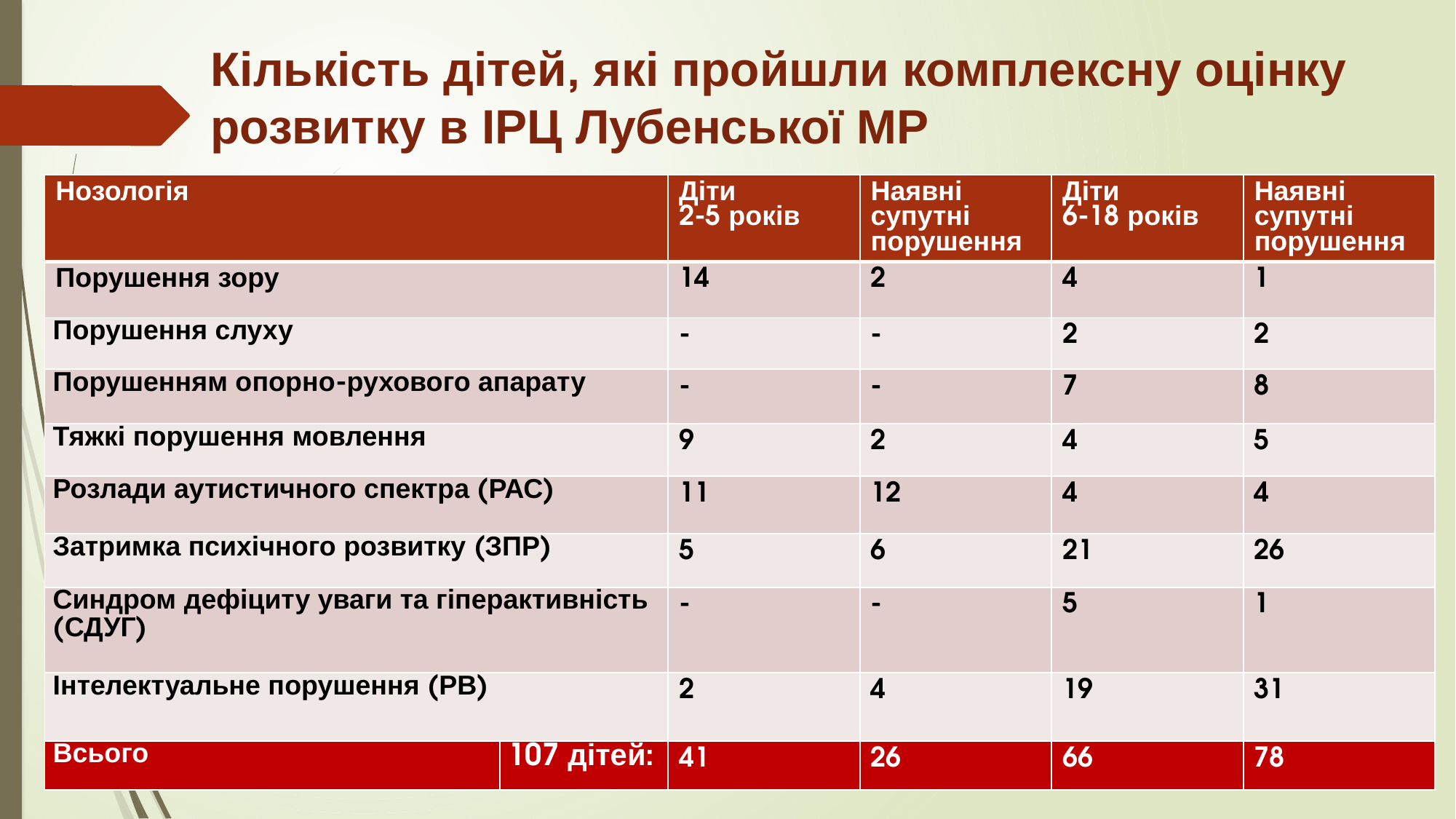

# Кількість дітей, які пройшли комплексну оцінку розвитку в ІРЦ Лубенської МР
| Нозологія |  | Діти 2-5 років | Наявні супутні порушення | Діти 6-18 років | Наявні супутні порушення |
| --- | --- | --- | --- | --- | --- |
| Порушення зору |  | 14 | 2 | 4 | 1 |
| Порушення слуху |  | - | - | 2 | 2 |
| Порушенням опорно-рухового апарату |  | - | - | 7 | 8 |
| Тяжкі порушення мовлення |  | 9 | 2 | 4 | 5 |
| Розлади аутистичного спектра (РАС) |  | 11 | 12 | 4 | 4 |
| Затримка психічного розвитку (ЗПР) |  | 5 | 6 | 21 | 26 |
| Синдром дефіциту уваги та гіперактивність (СДУГ) |  | - | - | 5 | 1 |
| Інтелектуальне порушення (РВ) |  | 2 | 4 | 19 | 31 |
| Всього | 107 дітей: | 41 | 26 | 66 | 78 |